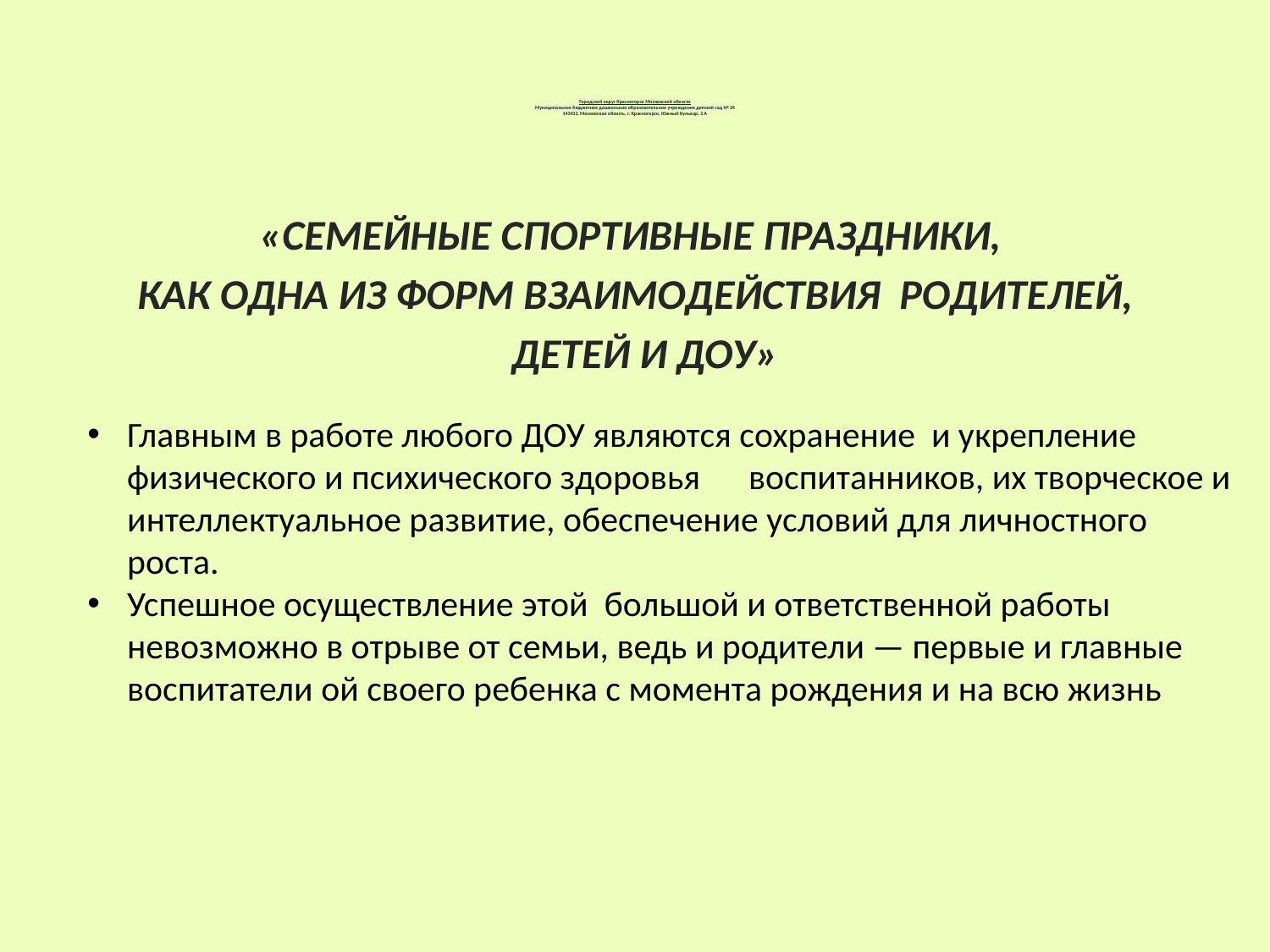

# Городской округ Красногорск Московской области Муниципальное бюджетное дошкольное образовательное учреждение детский сад № 24 143432, Московская область, г. Красногорск, Южный бульвар, 2 А

«СЕМЕЙНЫЕ СПОРТИВНЫЕ ПРАЗДНИКИ,
КАК ОДНА ИЗ ФОРМ ВЗАИМОДЕЙСТВИЯ  РОДИТЕЛЕЙ,
 ДЕТЕЙ И ДОУ»

Главным в работе любого ДОУ являются сохранение  и укрепление физического и психического здоровья      воспитанников, их творческое и интеллектуальное развитие, обеспечение условий для личностного роста.
Успешное осуществление этой  большой и ответственной работы  невозможно в отрыве от семьи, ведь и родители — первые и главные воспитатели ой своего ребенка с момента рождения и на всю жизнь